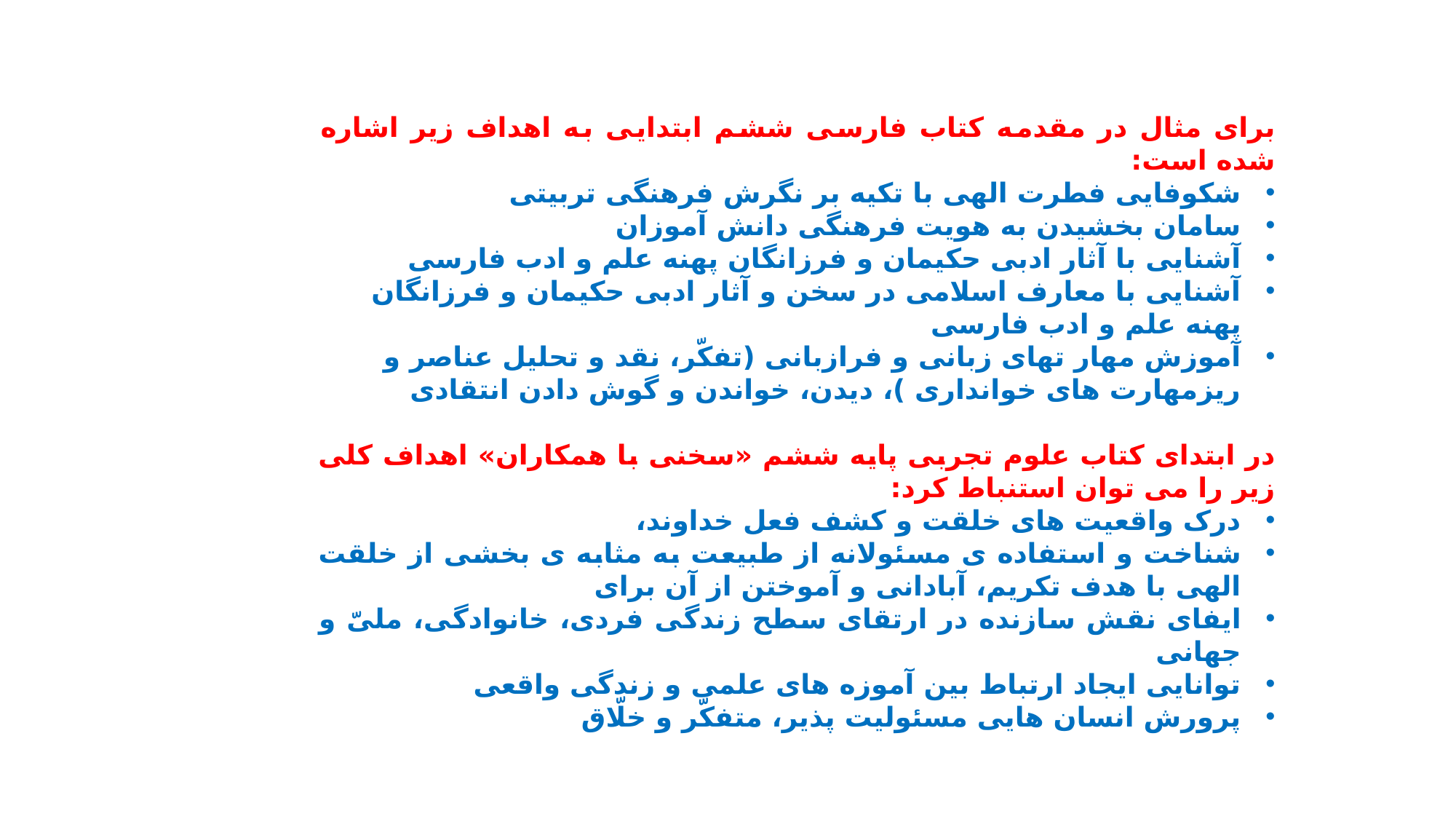

برای مثال در مقدمه کتاب فارسی ششم ابتدایی به اهداف زیر اشاره شده است:
شکوفایی فطرت الهی با تکیه بر نگرش فرهنگی تربیتی
سامان بخشیدن به هویت فرهنگی دانش آموزان
آشنایی با آثار ادبی حکیمان و فرزانگان پهنه علم و ادب فارسی
آشنایی با معارف اسلامی در سخن و آثار ادبی حکیمان و فرزانگان پهنه علم و ادب فارسی
آموزش مهار تهای زبانی و فرازبانی (تفکّر، نقد و تحلیل عناصر و ریزمهارت های خوانداری )، دیدن، خواندن و گوش دادن انتقادی

در ابتدای کتاب علوم تجربی پایه ششم «سخنی با همکاران» اهداف کلی زیر را می توان استنباط کرد:
درک واقعیت های خلقت و کشف فعل خداوند،
شناخت و استفاده ی مسئولانه از طبیعت به مثابه ی بخشی از خلقت الهی با هدف تکریم، آبادانی و آموختن از آن برای
ایفای نقش سازنده در ارتقای سطح زندگی فردی، خانوادگی، ملیّ و جهانی
توانایی ایجاد ارتباط بین آموزه های علمی و زندگی واقعی
پرورش انسان هایی مسئولیت پذیر، متفکّر و خلّاق